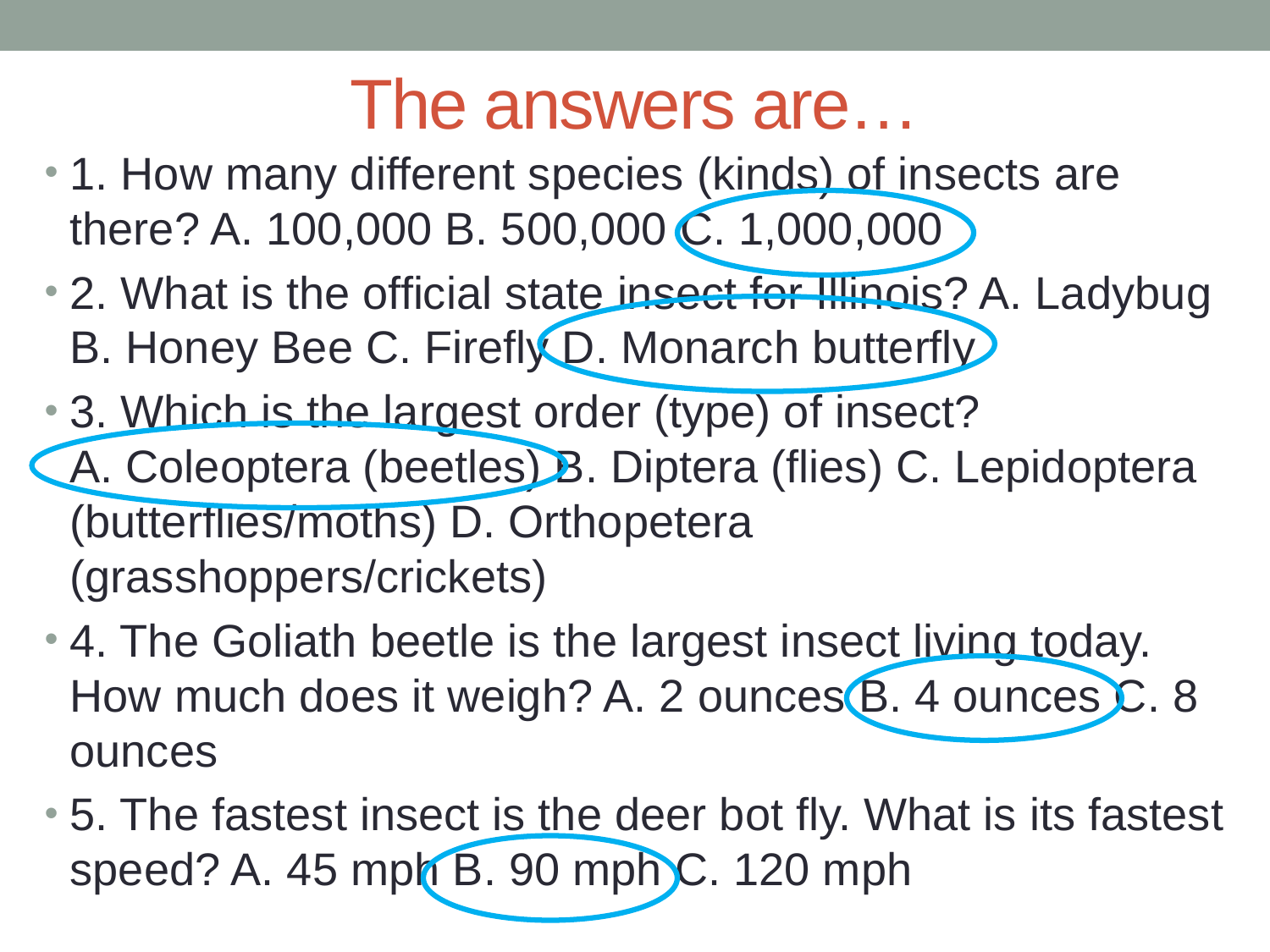

# The answers are…
1. How many different species (kinds) of insects are there? A. 100,000 B. 500,000 C. 1,000,000
2. What is the official state insect for Illinois? A. Ladybug B. Honey Bee C. Firefly D. Monarch butterfly
3. Which is the largest order (type) of insect?                A. Coleoptera (beetles) B. Diptera (flies) C. Lepidoptera (butterflies/moths) D. Orthopetera (grasshoppers/crickets)
4. The Goliath beetle is the largest insect living today. How much does it weigh? A. 2 ounces B. 4 ounces C. 8 ounces
5. The fastest insect is the deer bot fly. What is its fastest speed? A. 45 mph B. 90 mph C. 120 mph